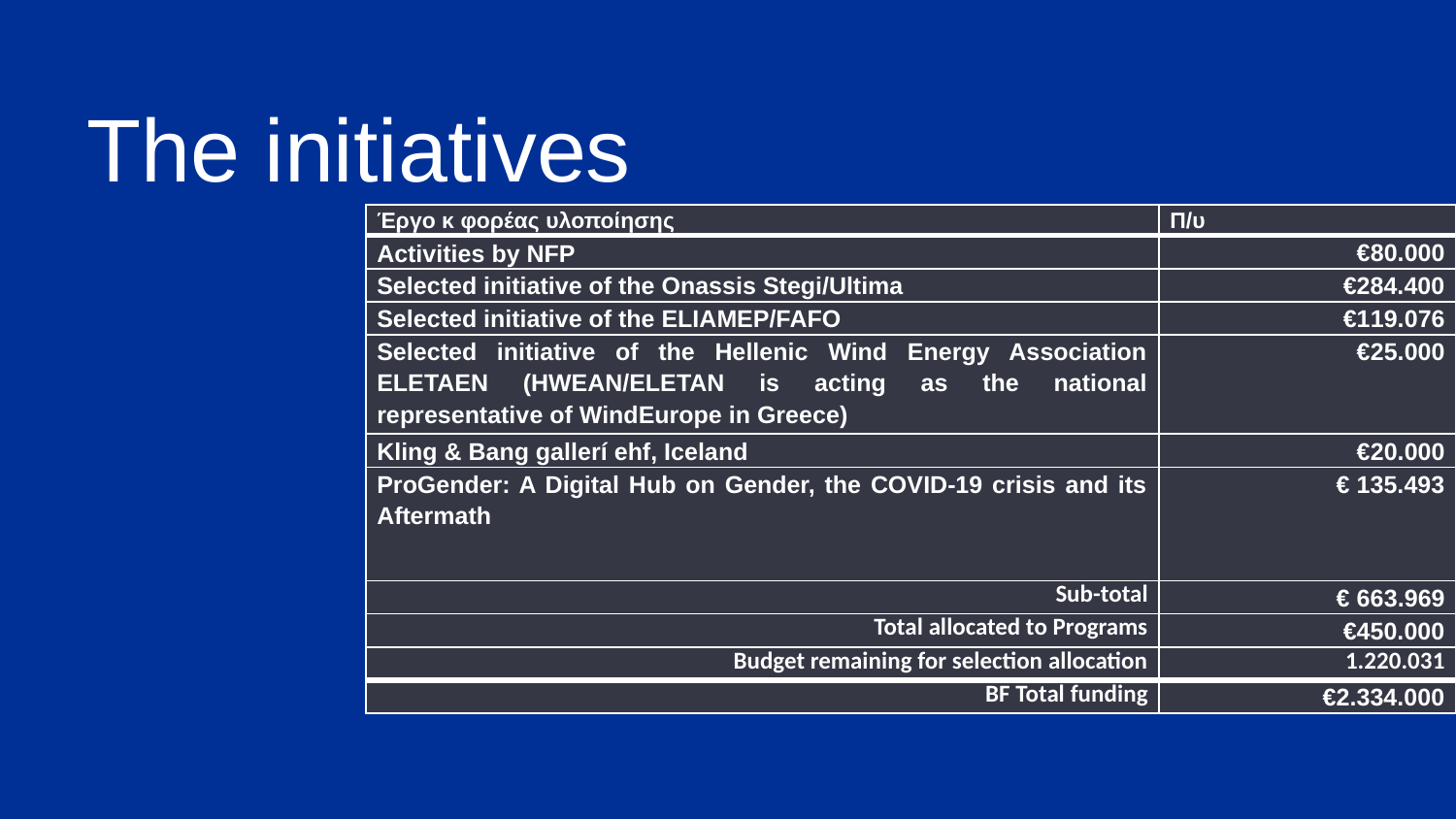

# The initiatives
| Έργο κ φορέας υλοποίησης | Π/υ |
| --- | --- |
| Activities by NFP | €80.000 |
| Selected initiative of the Onassis Stegi/Ultima | €284.400 |
| Selected initiative of the ELIAMEP/FAFO | €119.076 |
| Selected initiative of the Hellenic Wind Energy Association ELETAEN (HWEAN/ELETAN is acting as the national representative of WindEurope in Greece) | €25.000 |
| Kling & Bang gallerí ehf, Iceland | €20.000 |
| ProGender: A Digital Hub on Gender, the COVID-19 crisis and its Aftermath | € 135.493 |
| Sub-total | € 663.969 |
| Total allocated to Programs | €450.000 |
| Budget remaining for selection allocation | 1.220.031 |
| BF Total funding | €2.334.000 |